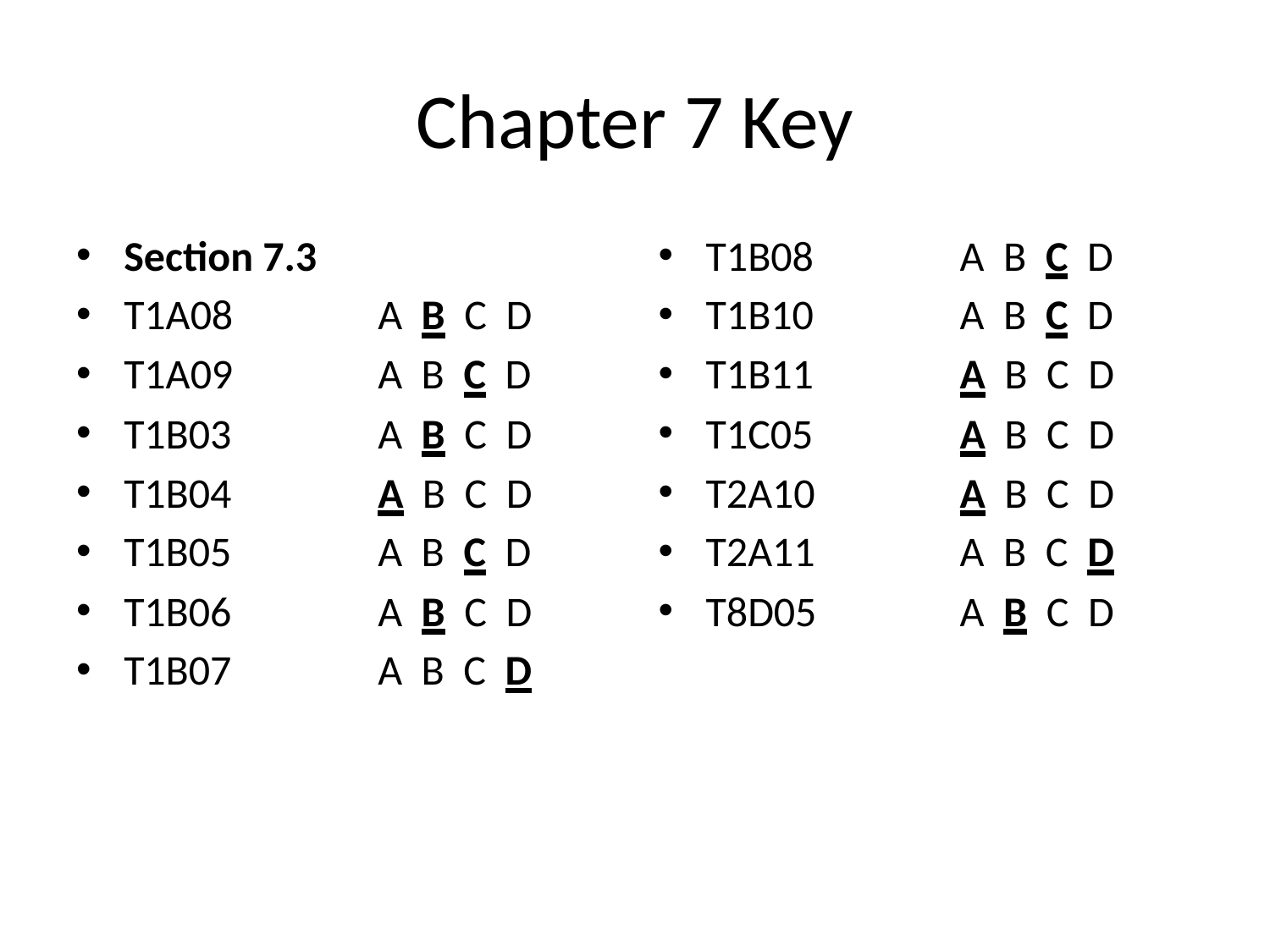

# Chapter 7 Key
Section 7.3
T1A08		A  B  C  D
T1A09		A  B  C  D
T1B03		A  B  C  D
T1B04		A  B  C  D
T1B05		A  B  C  D
T1B06		A  B  C  D
T1B07		A  B  C  D

T1B08		A  B  C  D
T1B10		A  B  C  D
T1B11		A  B  C  D
T1C05		A  B  C  D
T2A10		A  B  C  D
T2A11		A  B  C  D
T8D05		A  B  C  D